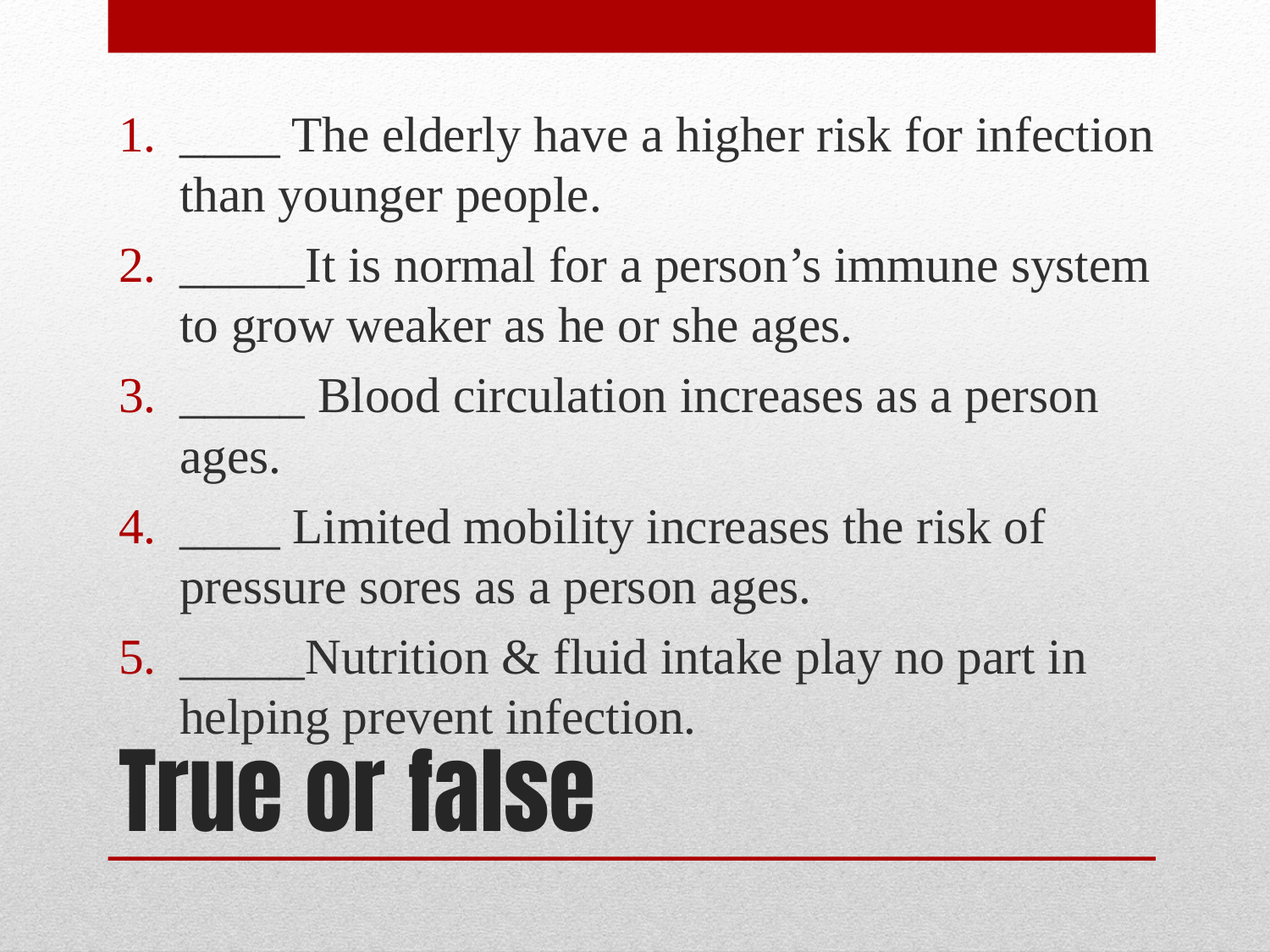

____ The elderly have a higher risk for infection than younger people.
_____It is normal for a person’s immune system to grow weaker as he or she ages.
_____ Blood circulation increases as a person ages.
____ Limited mobility increases the risk of pressure sores as a person ages.
_____Nutrition & fluid intake play no part in helping prevent infection.

# True or false